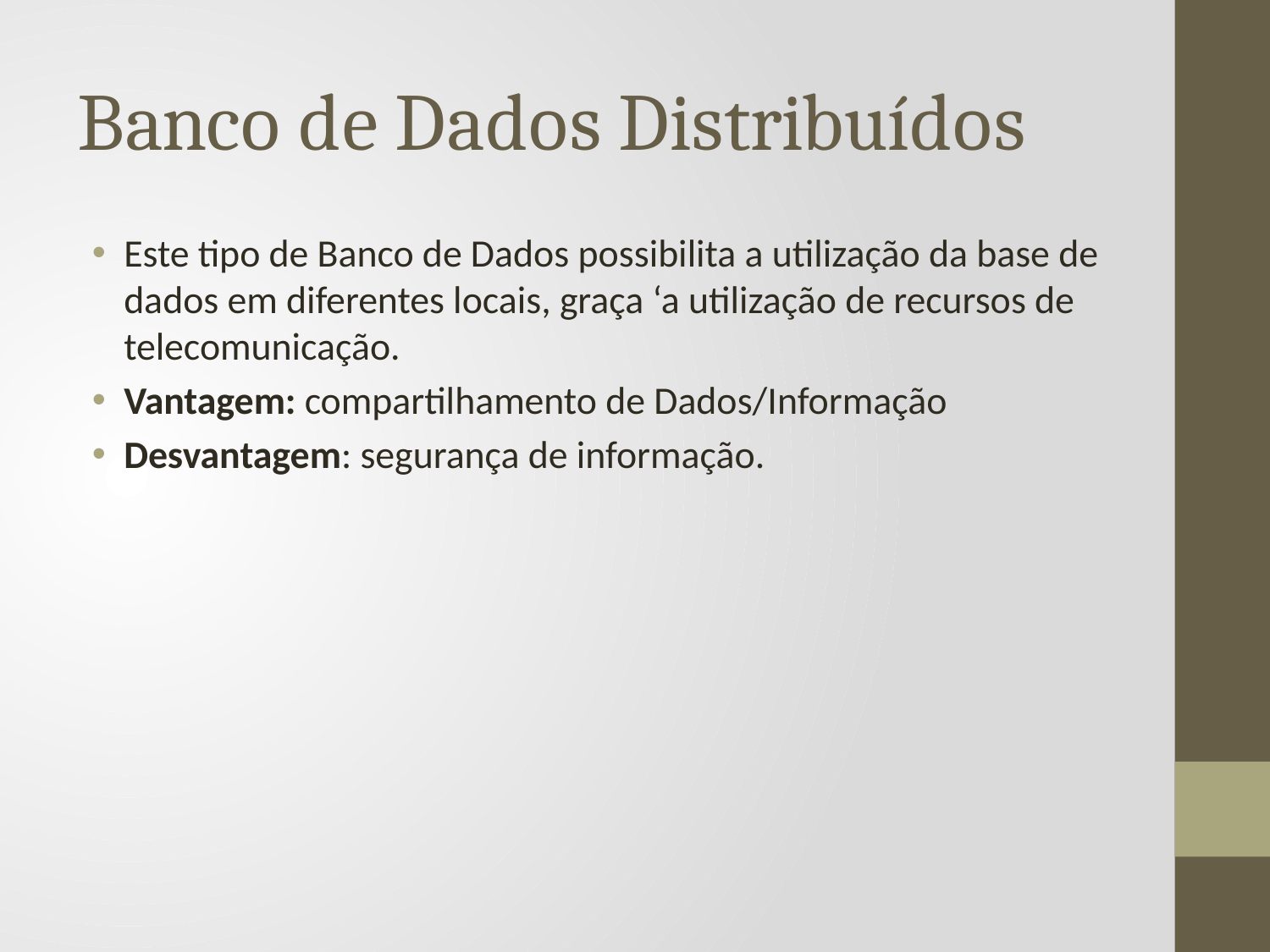

# Banco de Dados Distribuídos
Este tipo de Banco de Dados possibilita a utilização da base de dados em diferentes locais, graça ‘a utilização de recursos de telecomunicação.
Vantagem: compartilhamento de Dados/Informação
Desvantagem: segurança de informação.